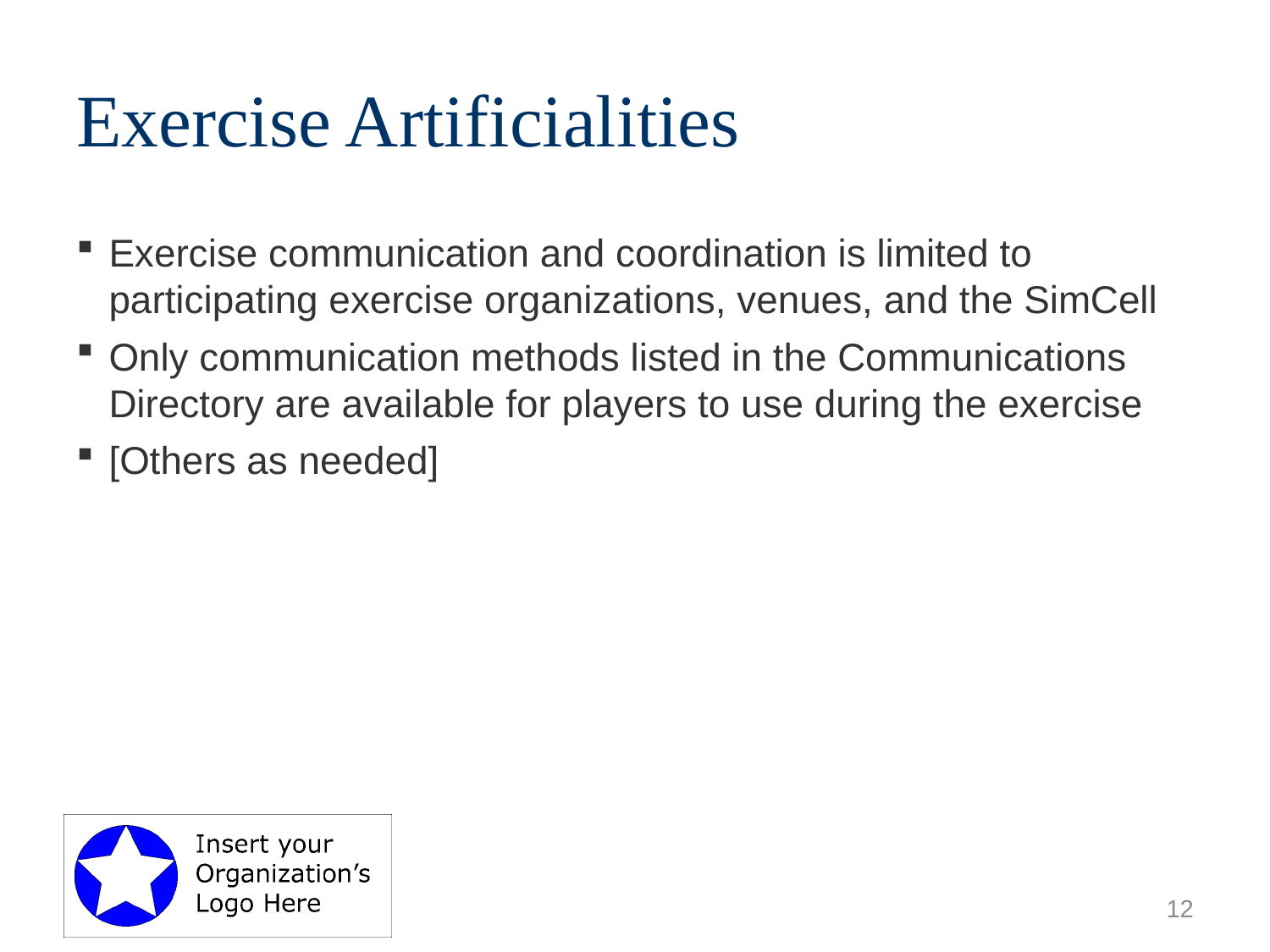

# Exercise Artificialities
Exercise communication and coordination is limited to participating exercise organizations, venues, and the SimCell
Only communication methods listed in the Communications Directory are available for players to use during the exercise
[Others as needed]
12